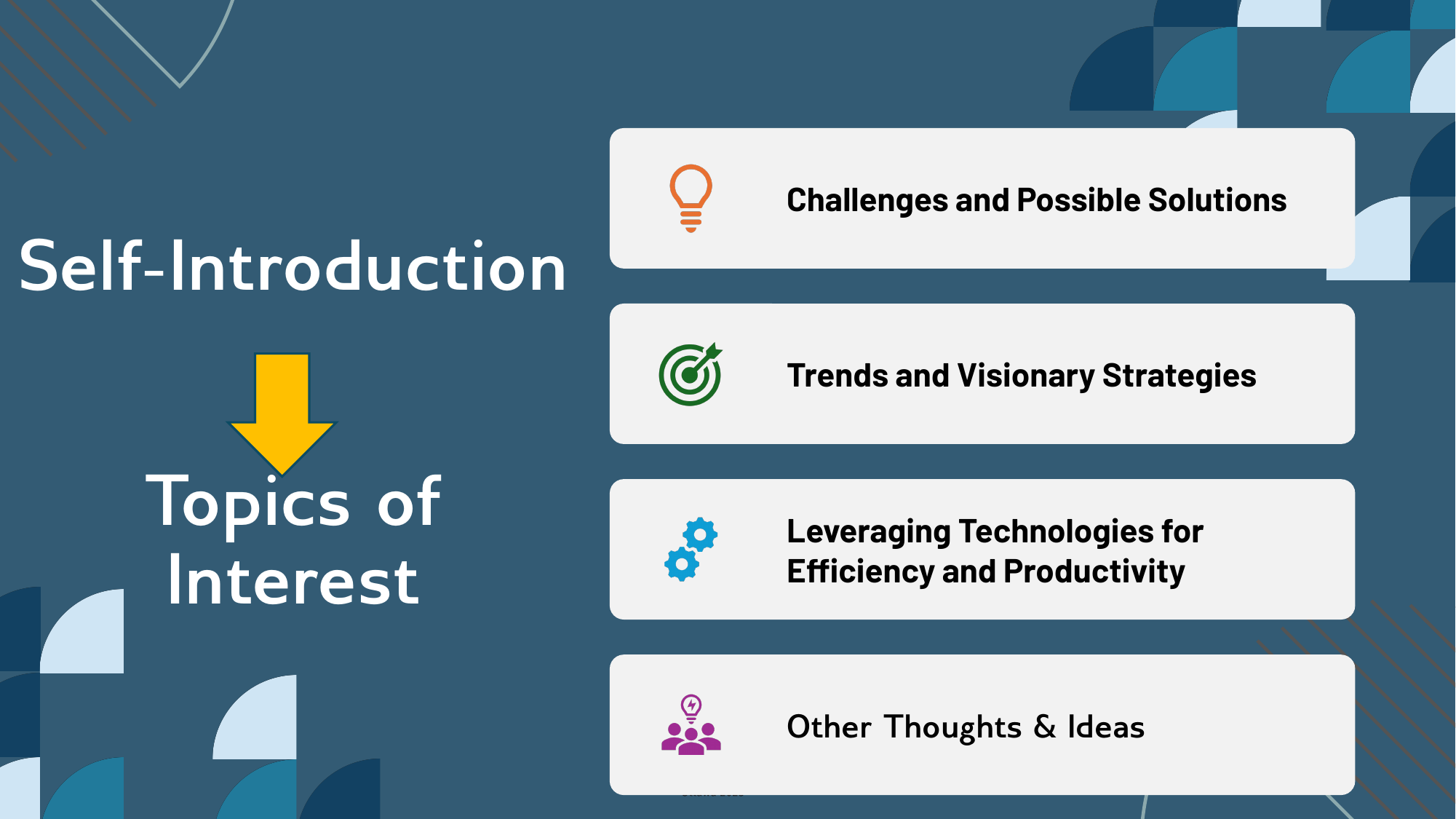

Self-Introduction
Topics of Interest
Challenges and Possible Solutions
Trends and Visionary Strategies
Leveraging Technologies for Efficiency and Productivity
Other Thoughts & Ideas